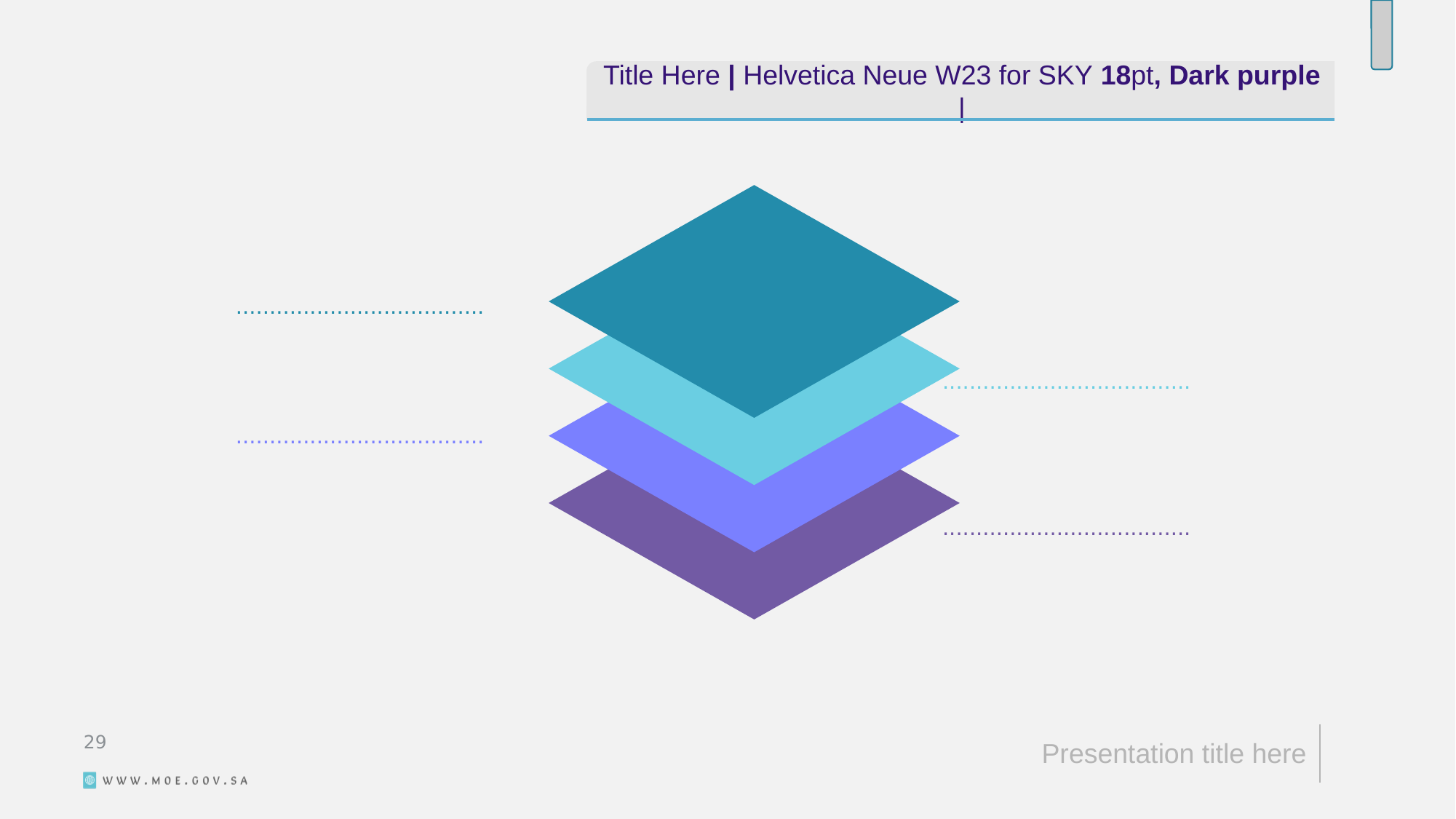

Title Here | Helvetica Neue W23 for SKY 18pt, Dark purple |

.....................................

.....................................

.....................................
.....................................
29
Presentation title here